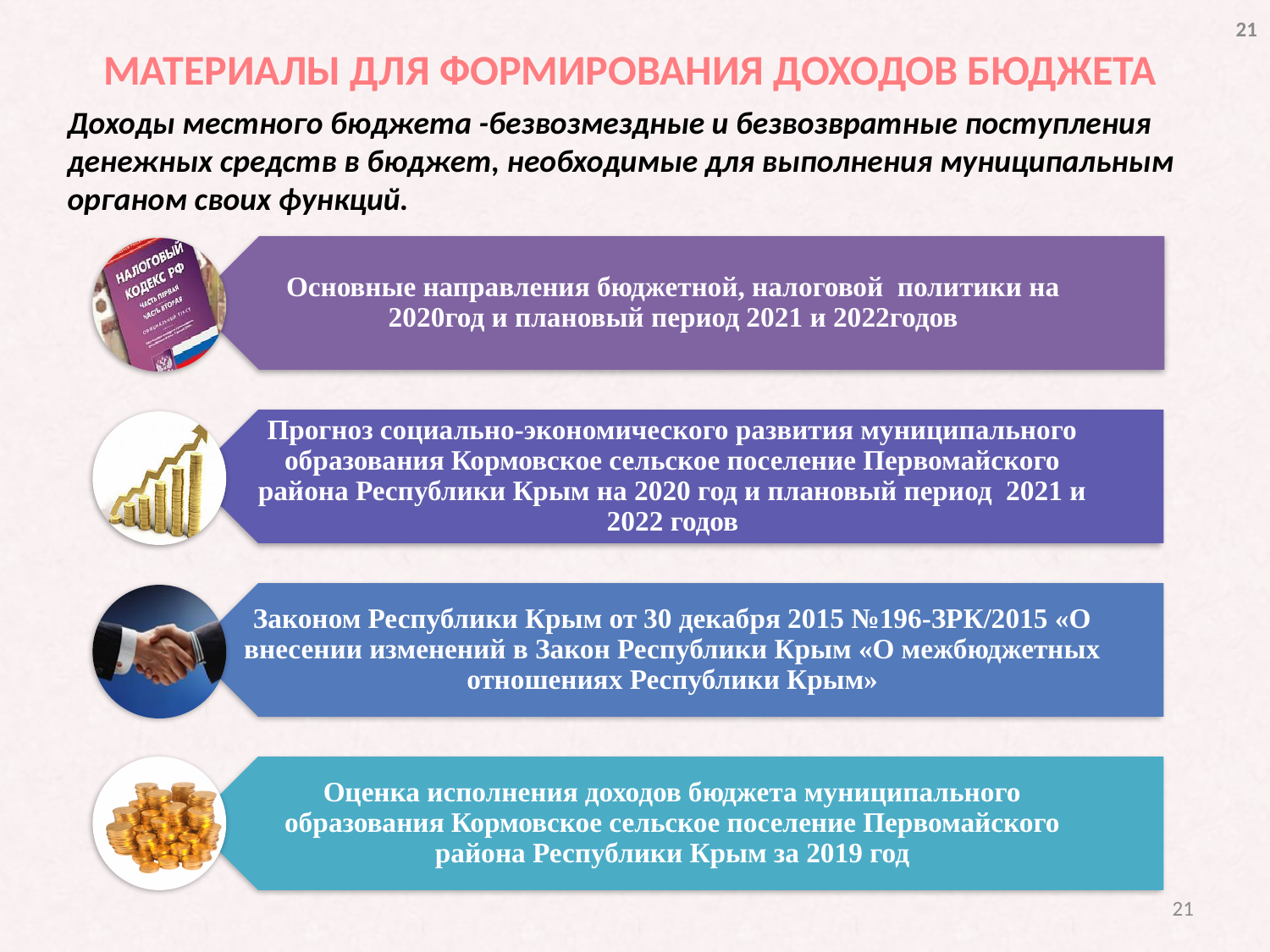

21
МАТЕРИАЛЫ ДЛЯ ФОРМИРОВАНИЯ ДОХОДОВ БЮДЖЕТА
Доходы местного бюджета -безвозмездные и безвозвратные поступления денежных средств в бюджет, необходимые для выполнения муниципальным органом своих функций.
Основные направления бюджетной, налоговой  политики на 2020год и плановый период 2021 и 2022годов
Прогноз социально-экономического развития муниципального образования Кормовское сельское поселение Первомайского района Республики Крым на 2020 год и плановый период  2021 и 2022 годов
Законом Республики Крым от 30 декабря 2015 №196-ЗРК/2015 «О внесении изменений в Закон Республики Крым «О межбюджетных отношениях Республики Крым»
Оценка исполнения доходов бюджета муниципального образования Кормовское сельское поселение Первомайского района Республики Крым за 2019 год
21